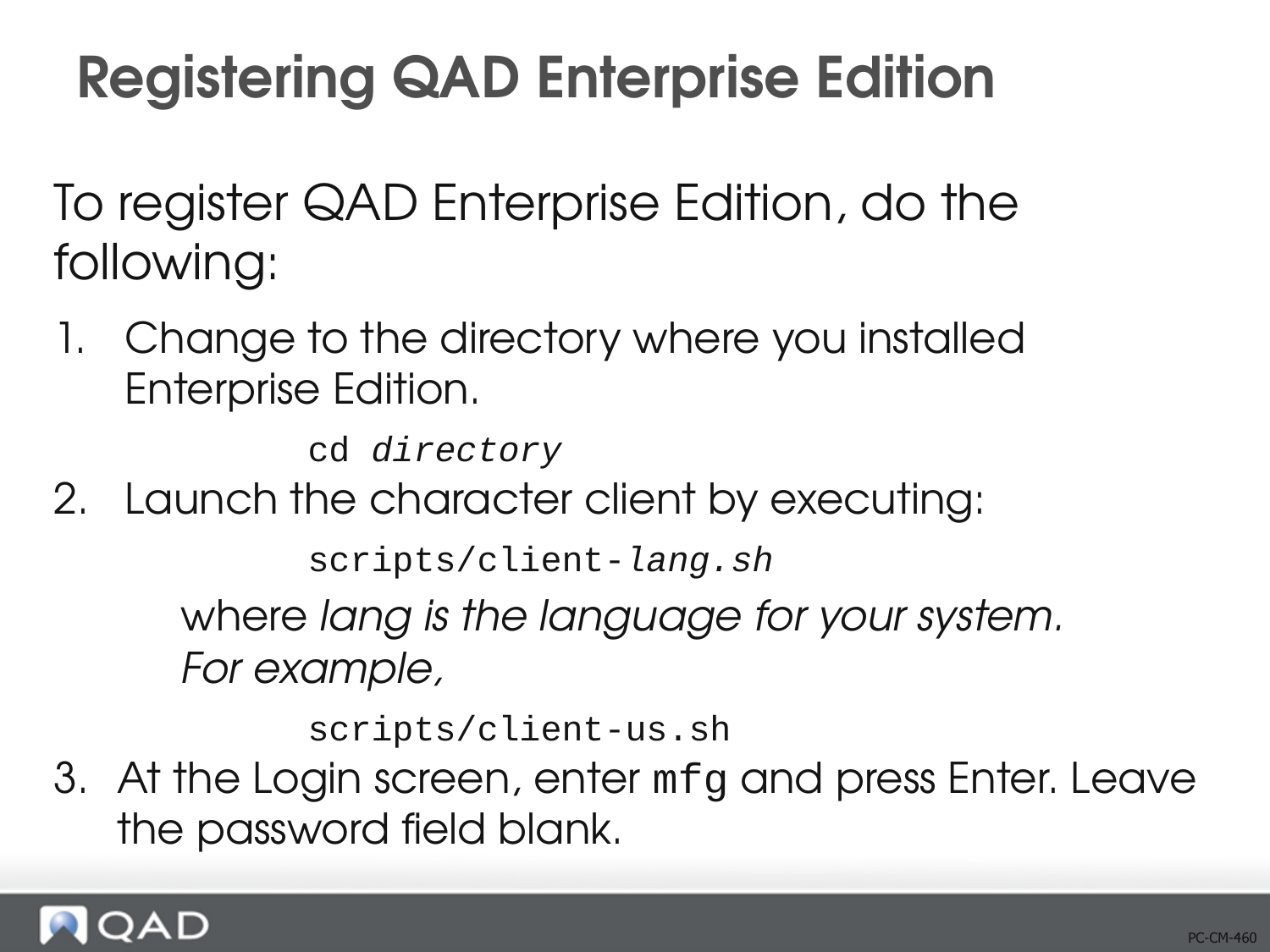

# Registering QAD Enterprise Edition
To register QAD Enterprise Edition, do the following:

Change to the directory where you installed Enterprise Edition.
		cd directory
Launch the character client by executing:
		scripts/client-lang.sh
	where lang is the language for your system.
	For example,
 		scripts/client-us.sh
At the Login screen, enter mfg and press Enter. Leave the password field blank.
PC-CM-460